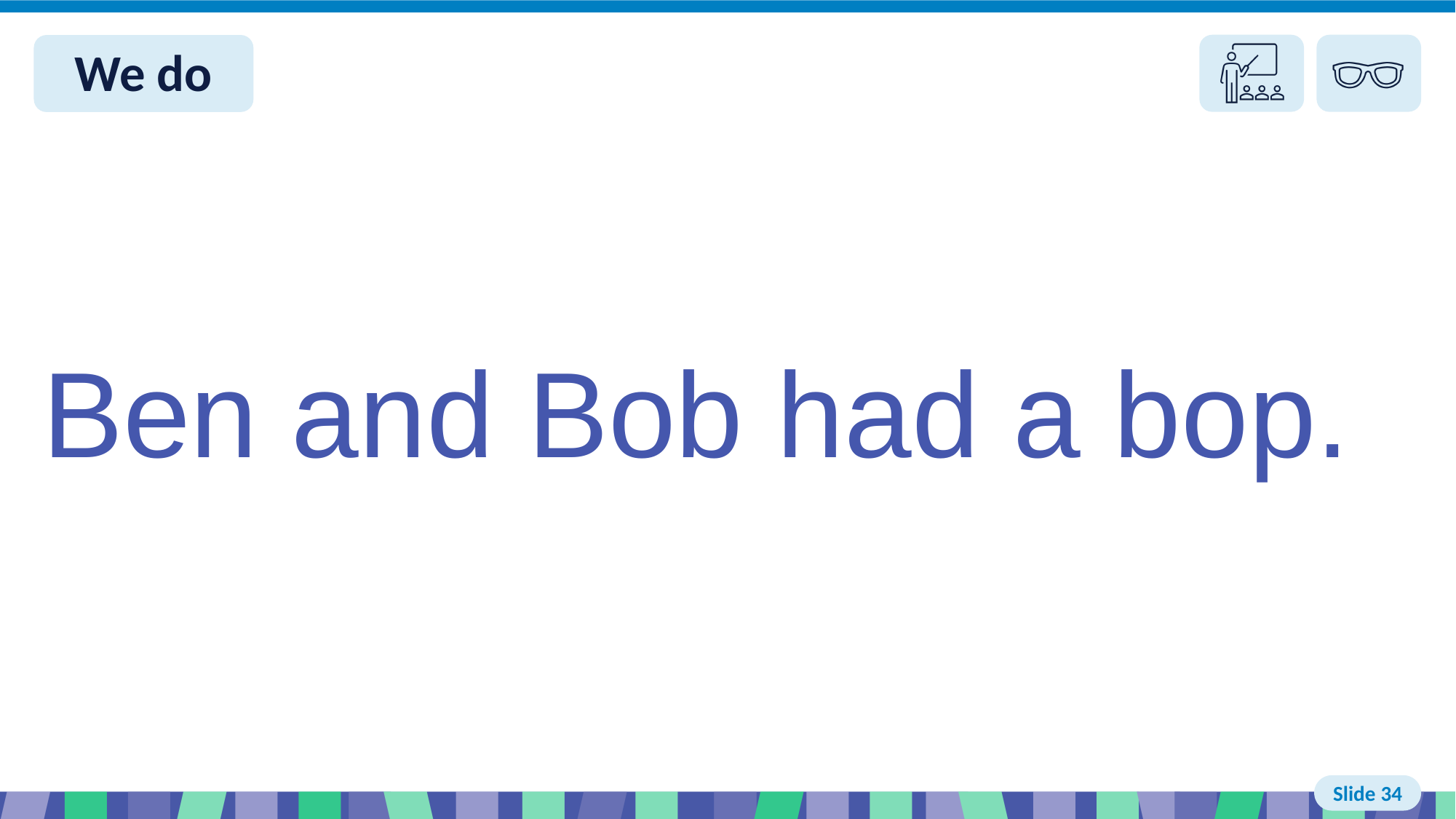

# Slide 34 We do read
Ben and Bob had a bop.